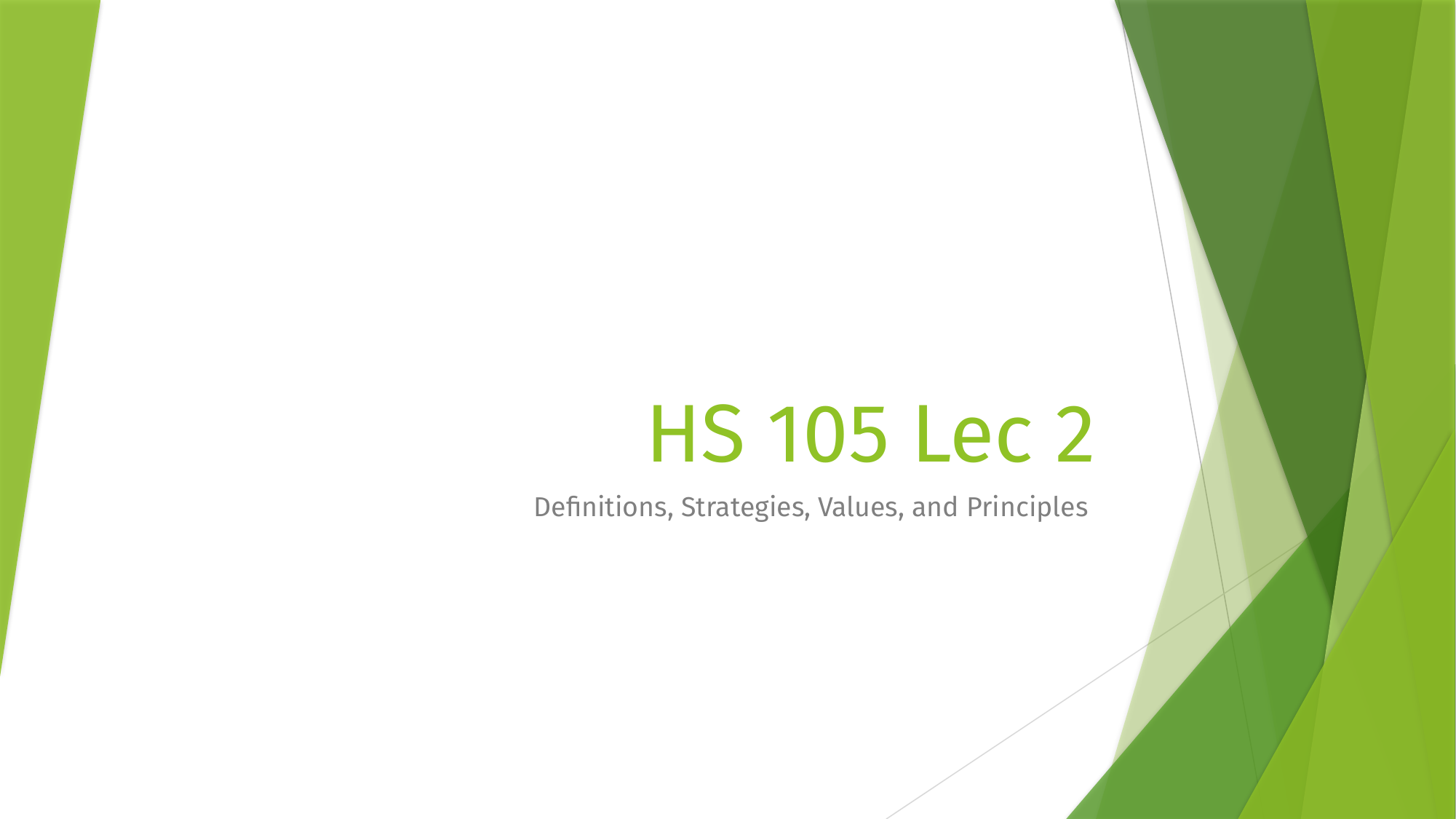

# HS 105 Lec 2
Definitions, Strategies, Values, and Principles